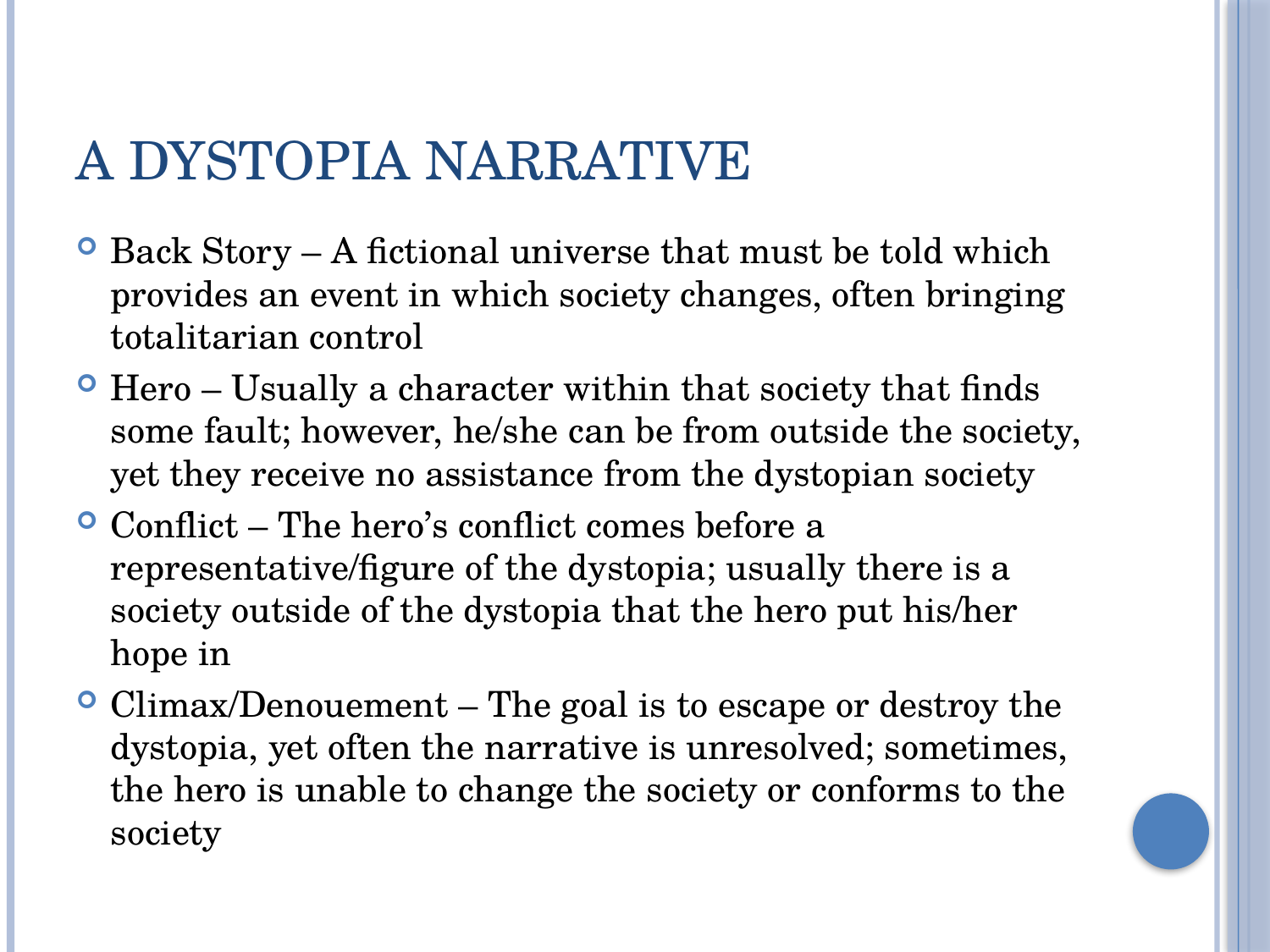

# a Dystopia Narrative
Back Story – A fictional universe that must be told which provides an event in which society changes, often bringing totalitarian control
Hero – Usually a character within that society that finds some fault; however, he/she can be from outside the society, yet they receive no assistance from the dystopian society
Conflict – The hero’s conflict comes before a representative/figure of the dystopia; usually there is a society outside of the dystopia that the hero put his/her hope in
Climax/Denouement – The goal is to escape or destroy the dystopia, yet often the narrative is unresolved; sometimes, the hero is unable to change the society or conforms to the society